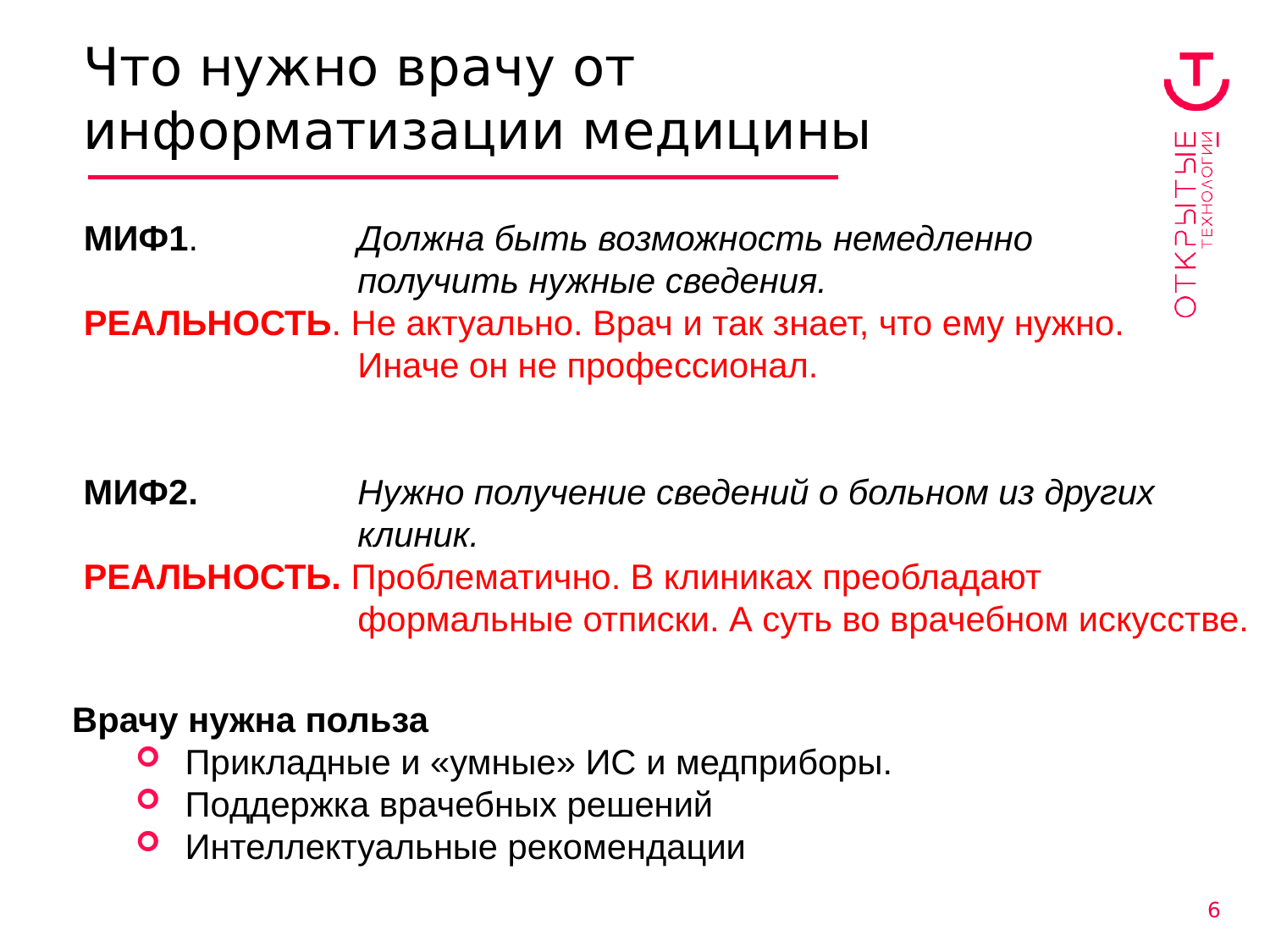

Что нужно врачу от информатизации медицины
МИФ1. 	Должна быть возможность немедленно получить нужные сведения.
РЕАЛЬНОСТЬ. Не актуально. Врач и так знает, что ему нужно. Иначе он не профессионал.
МИФ2. 	Нужно получение сведений о больном из других клиник.
РЕАЛЬНОСТЬ. Проблематично. В клиниках преобладают формальные отписки. А суть во врачебном искусстве.
Врачу нужна польза
Прикладные и «умные» ИС и медприборы.
Поддержка врачебных решений
Интеллектуальные рекомендации